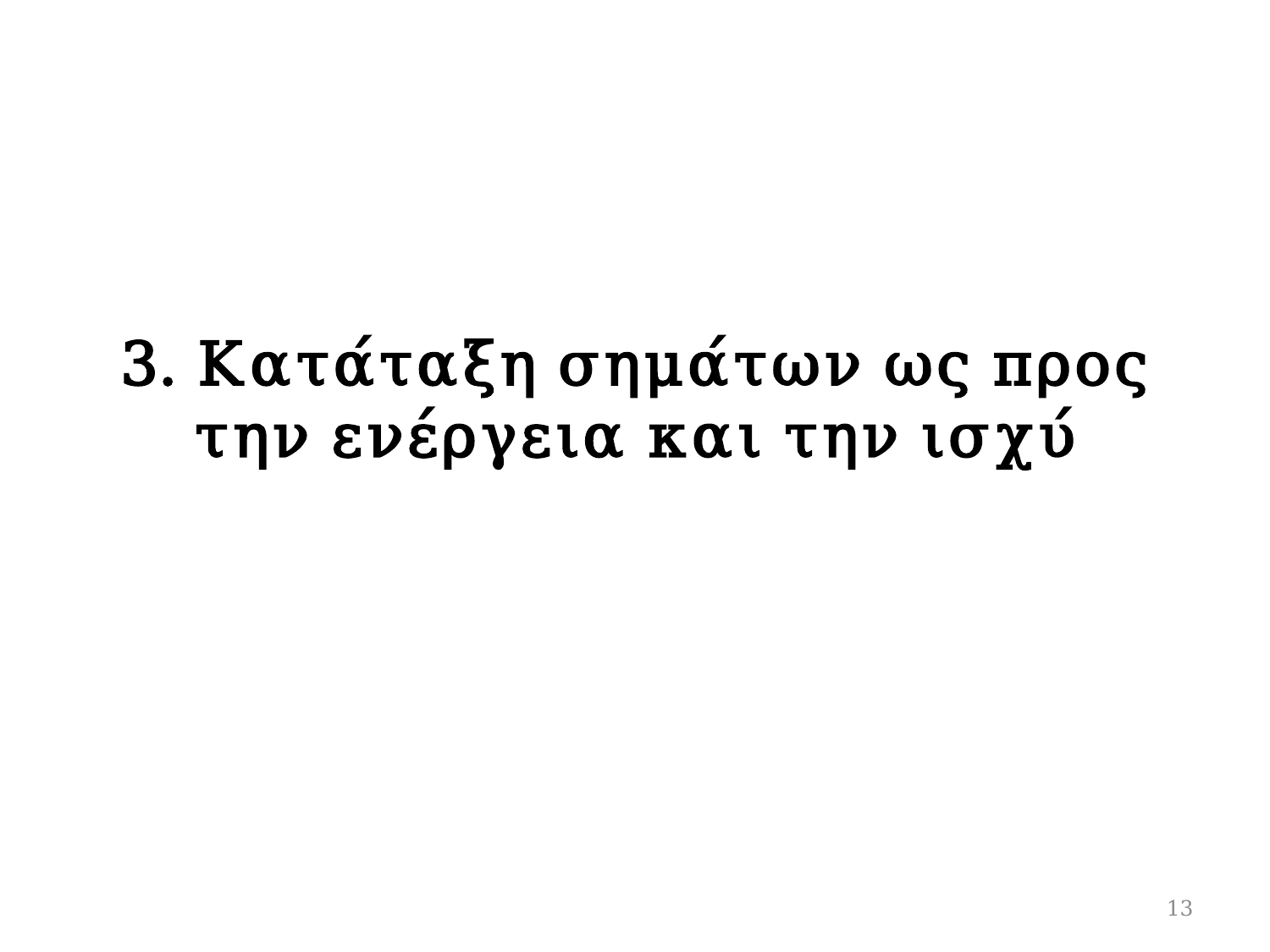

# 3. Κατάταξη σημάτων ως προς την ενέργεια και την ισχύ
13